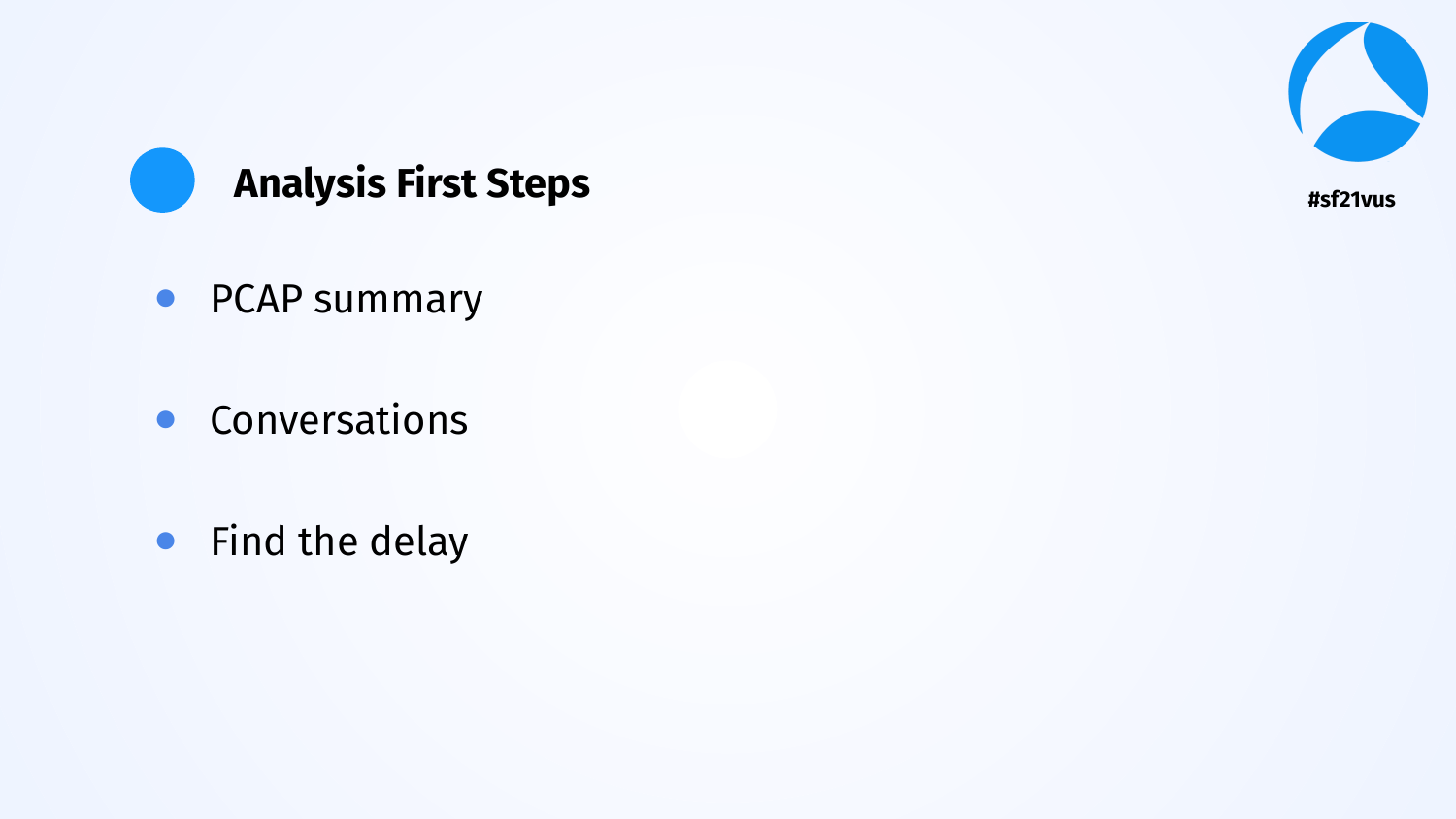

# Analysis First Steps
PCAP summary

Conversations

Find the delay